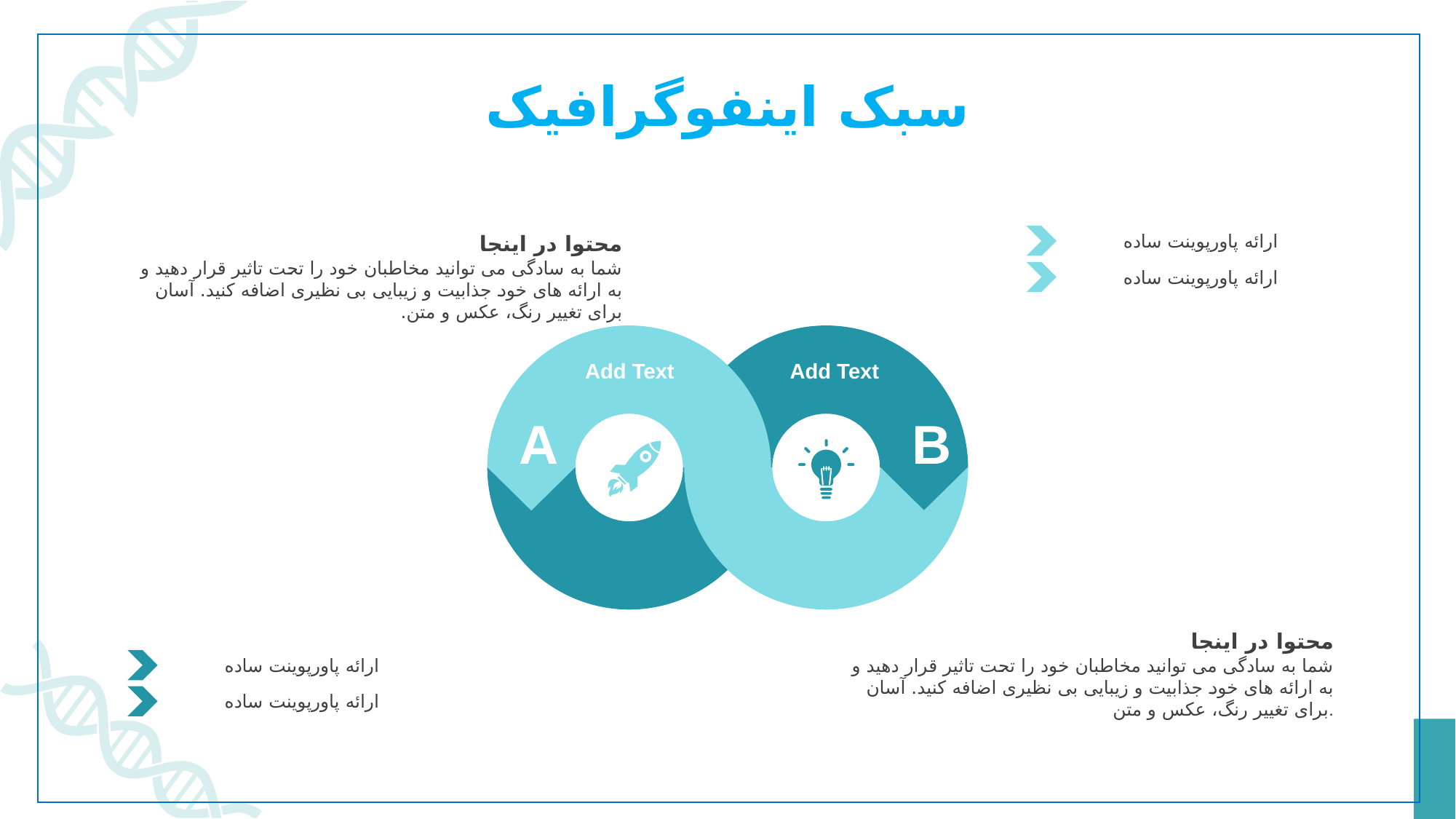

سبک اینفوگرافیک
محتوا در اینجا
شما به سادگی می توانید مخاطبان خود را تحت تاثیر قرار دهید و به ارائه های خود جذابیت و زیبایی بی نظیری اضافه کنید. آسان برای تغییر رنگ، عکس و متن.
ارائه پاورپوینت ساده

ارائه پاورپوینت ساده

Add Text
Add Text
A
B

محتوا در اینجا
شما به سادگی می توانید مخاطبان خود را تحت تاثیر قرار دهید و به ارائه های خود جذابیت و زیبایی بی نظیری اضافه کنید. آسان برای تغییر رنگ، عکس و متن.
ارائه پاورپوینت ساده

ارائه پاورپوینت ساده